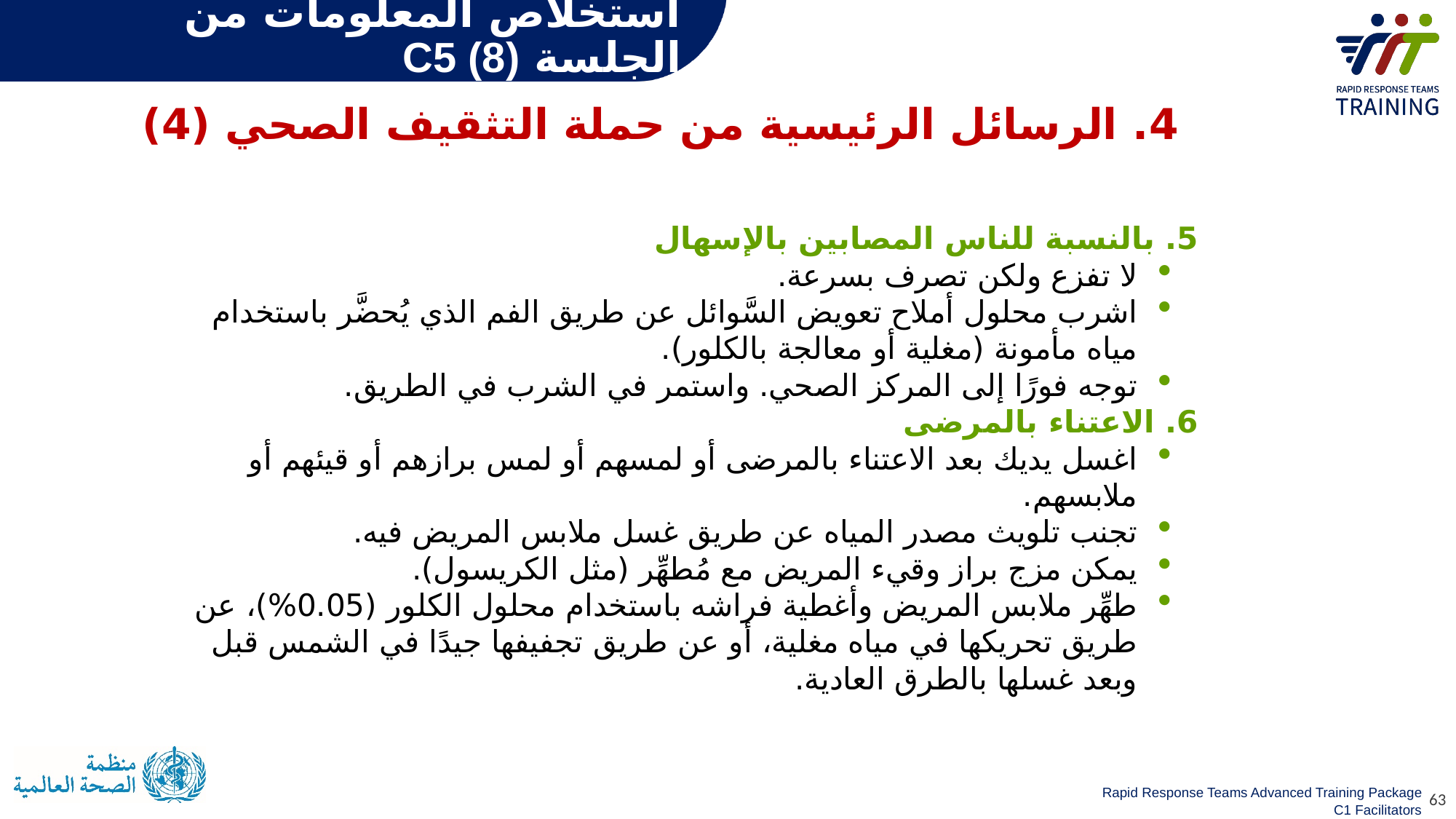

استخلاص المعلومات من الجلسة C5 (8)
4. الرسائل الرئيسية من حملة التثقيف الصحي (4)
5. بالنسبة للناس المصابين بالإسهال
لا تفزع ولكن تصرف بسرعة.
اشرب محلول أملاح تعويض السَّوائل عن طريق الفم الذي يُحضَّر باستخدام مياه مأمونة (مغلية أو معالجة بالكلور).
توجه فورًا إلى المركز الصحي. واستمر في الشرب في الطريق.
6. الاعتناء بالمرضى
اغسل يديك بعد الاعتناء بالمرضى أو لمسهم أو لمس برازهم أو قيئهم أو ملابسهم.
تجنب تلويث مصدر المياه عن طريق غسل ملابس المريض فيه.
يمكن مزج براز وقيء المريض مع مُطهِّر (مثل الكريسول).
طهِّر ملابس المريض وأغطية فراشه باستخدام محلول الكلور (0.05%)، عن طريق تحريكها في مياه مغلية، أو عن طريق تجفيفها جيدًا في الشمس قبل وبعد غسلها بالطرق العادية.